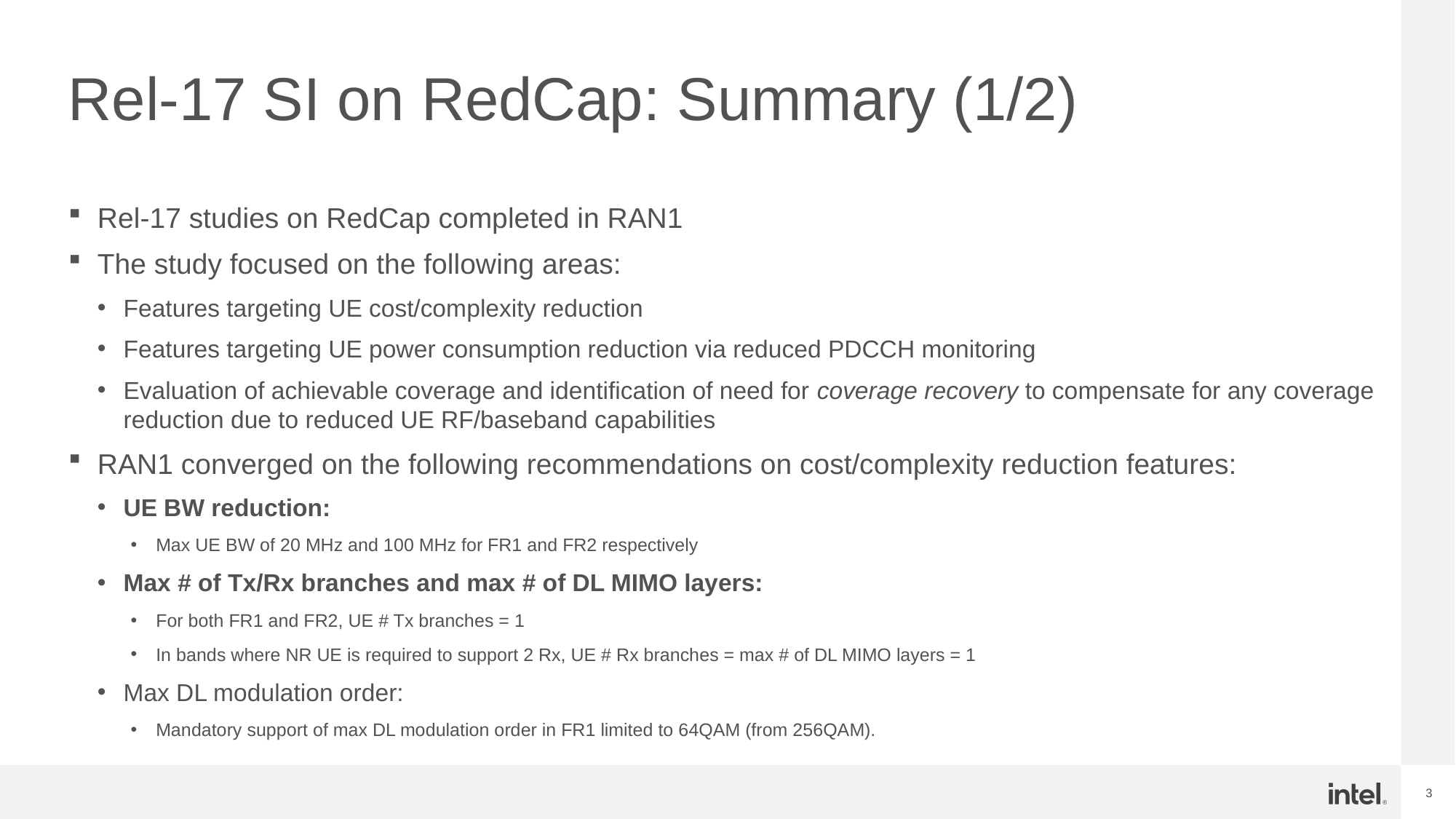

# Rel-17 SI on RedCap: Summary (1/2)
Rel-17 studies on RedCap completed in RAN1
The study focused on the following areas:
Features targeting UE cost/complexity reduction
Features targeting UE power consumption reduction via reduced PDCCH monitoring
Evaluation of achievable coverage and identification of need for coverage recovery to compensate for any coverage reduction due to reduced UE RF/baseband capabilities
RAN1 converged on the following recommendations on cost/complexity reduction features:
UE BW reduction:
Max UE BW of 20 MHz and 100 MHz for FR1 and FR2 respectively
Max # of Tx/Rx branches and max # of DL MIMO layers:
For both FR1 and FR2, UE # Tx branches = 1
In bands where NR UE is required to support 2 Rx, UE # Rx branches = max # of DL MIMO layers = 1
Max DL modulation order:
Mandatory support of max DL modulation order in FR1 limited to 64QAM (from 256QAM).